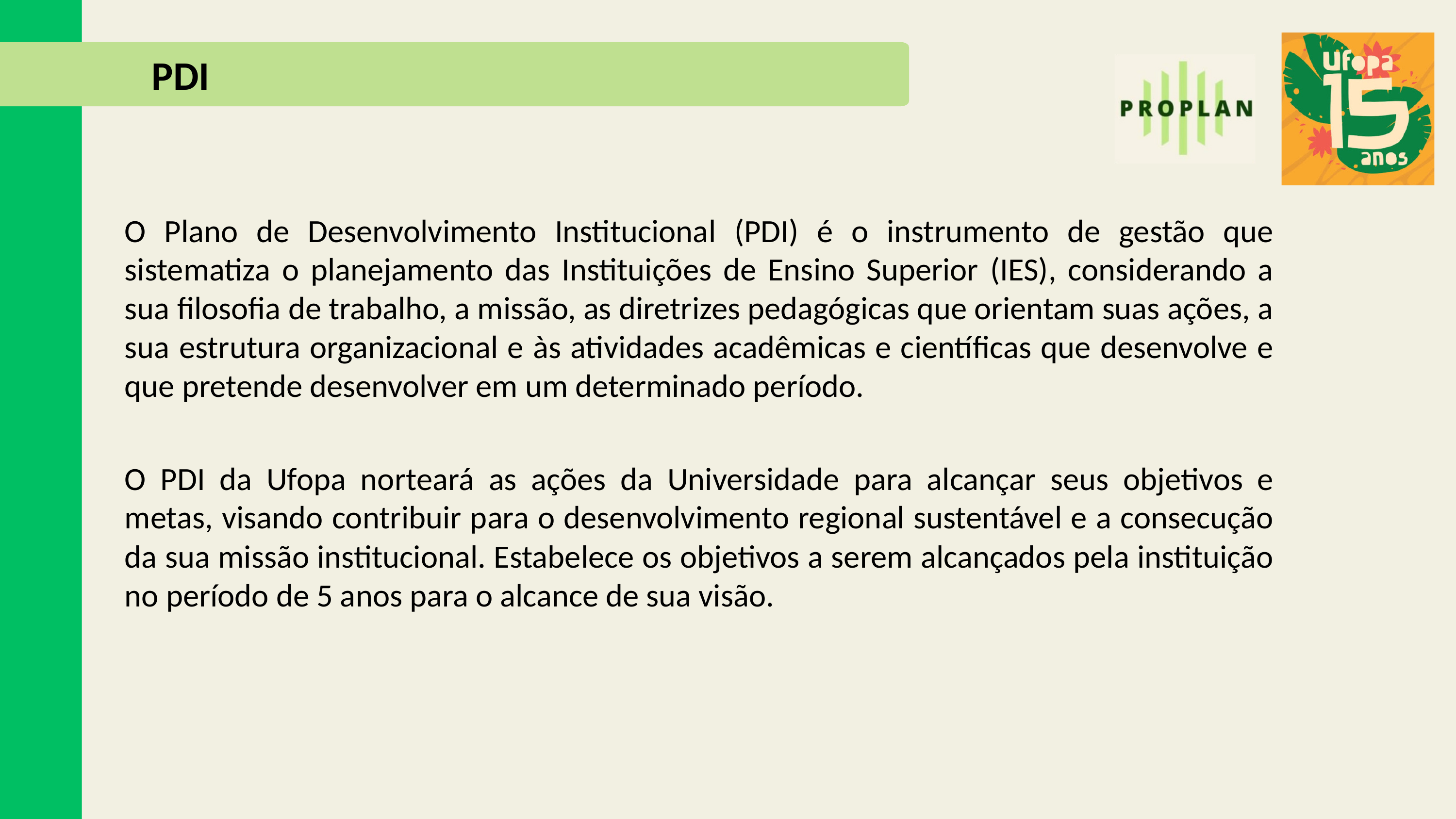

PDI

O Plano de Desenvolvimento Institucional (PDI) é o instrumento de gestão que sistematiza o planejamento das Instituições de Ensino Superior (IES), considerando a sua filosofia de trabalho, a missão, as diretrizes pedagógicas que orientam suas ações, a sua estrutura organizacional e às atividades acadêmicas e científicas que desenvolve e que pretende desenvolver em um determinado período.

O PDI da Ufopa norteará as ações da Universidade para alcançar seus objetivos e metas, visando contribuir para o desenvolvimento regional sustentável e a consecução da sua missão institucional. Estabelece os objetivos a serem alcançados pela instituição no período de 5 anos para o alcance de sua visão.